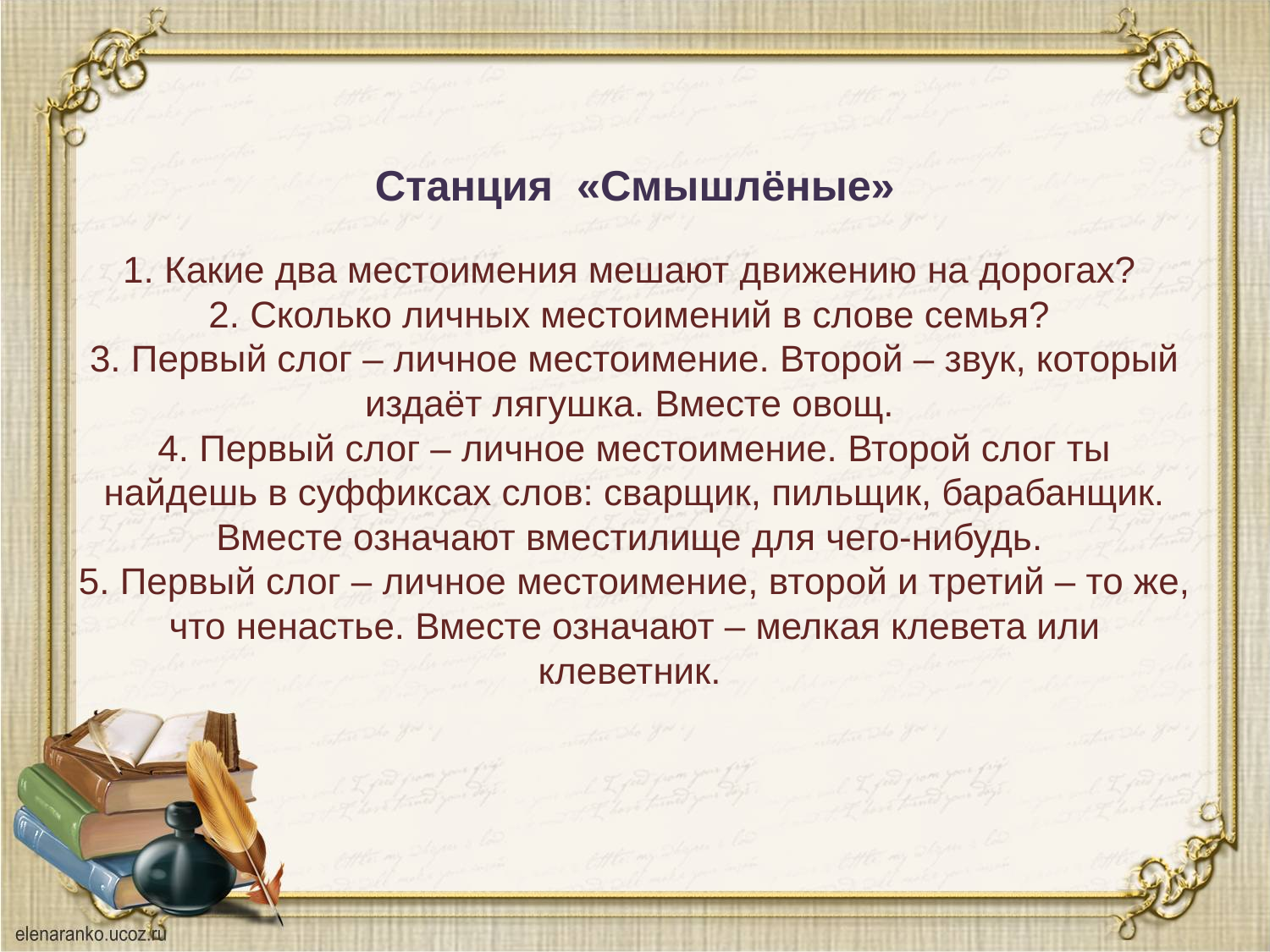

# Станция  «Смышлёные» 1. Какие два местоимения мешают движению на дорогах? 2. Сколько личных местоимений в слове семья? 3. Первый слог – личное местоимение. Второй – звук, который издаёт лягушка. Вместе овощ. 4. Первый слог – личное местоимение. Второй слог ты найдешь в суффиксах слов: сварщик, пильщик, барабанщик. Вместе означают вместилище для чего-нибудь. 5. Первый слог – личное местоимение, второй и третий – то же, что ненастье. Вместе означают – мелкая клевета или клеветник.